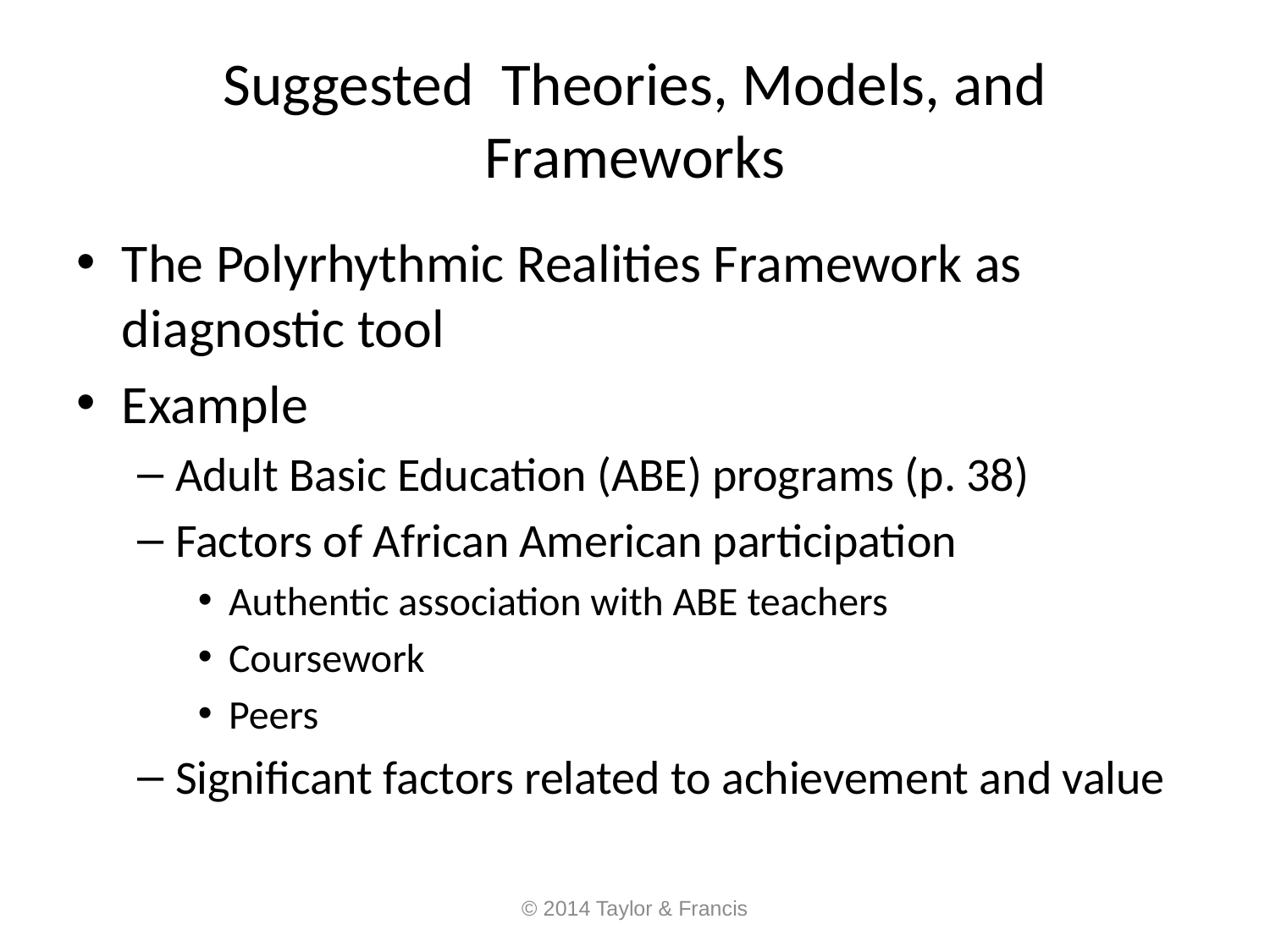

# Suggested  Theories, Models, and Frameworks
The Polyrhythmic Realities Framework as  diagnostic tool
Example
Adult Basic Education (ABE) programs (p. 38)
Factors of African American participation
Authentic association with ABE teachers
Coursework
Peers
Significant factors related to achievement and value

© 2014 Taylor & Francis